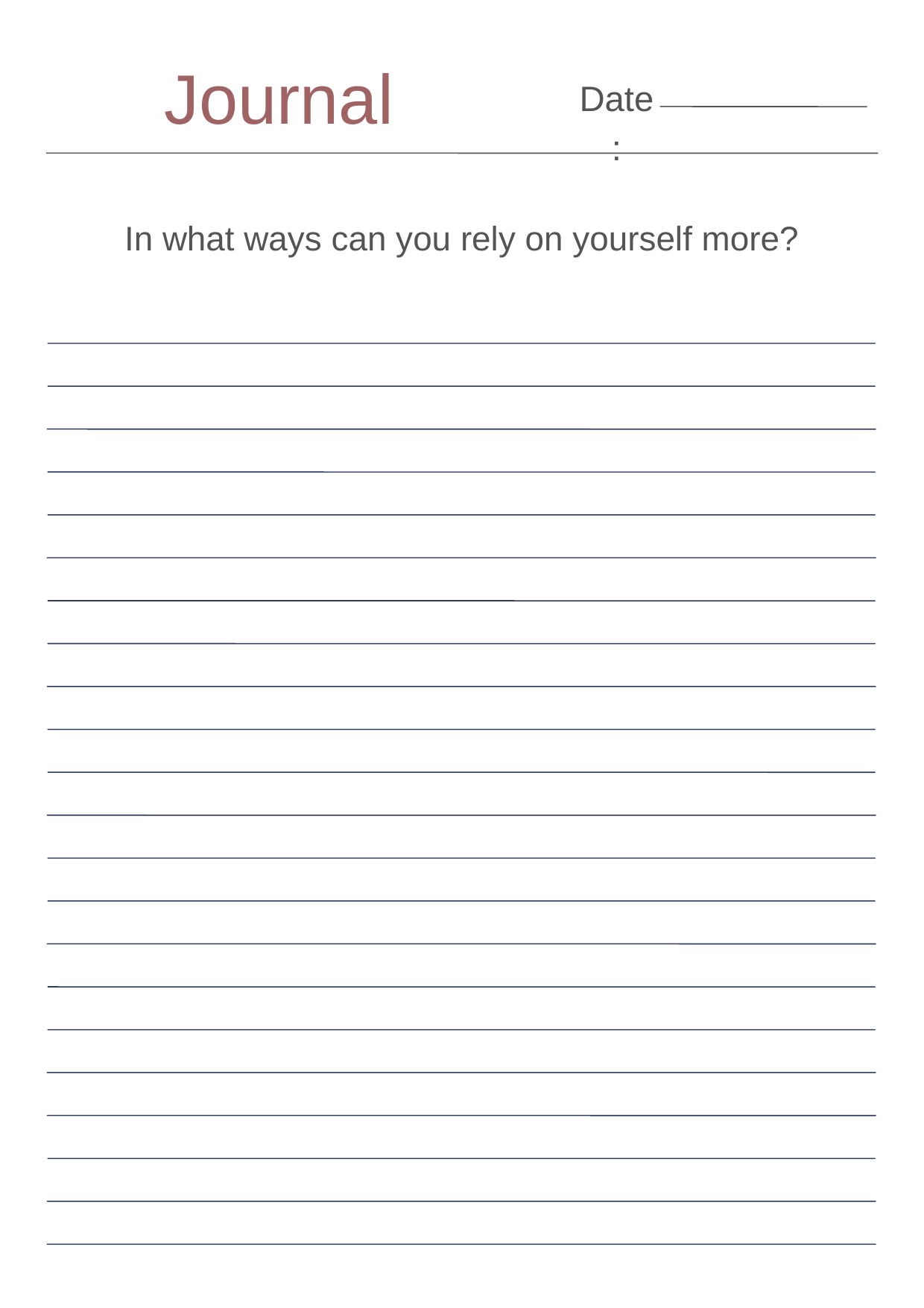

Journal
Date:

In what ways can you rely on yourself more?